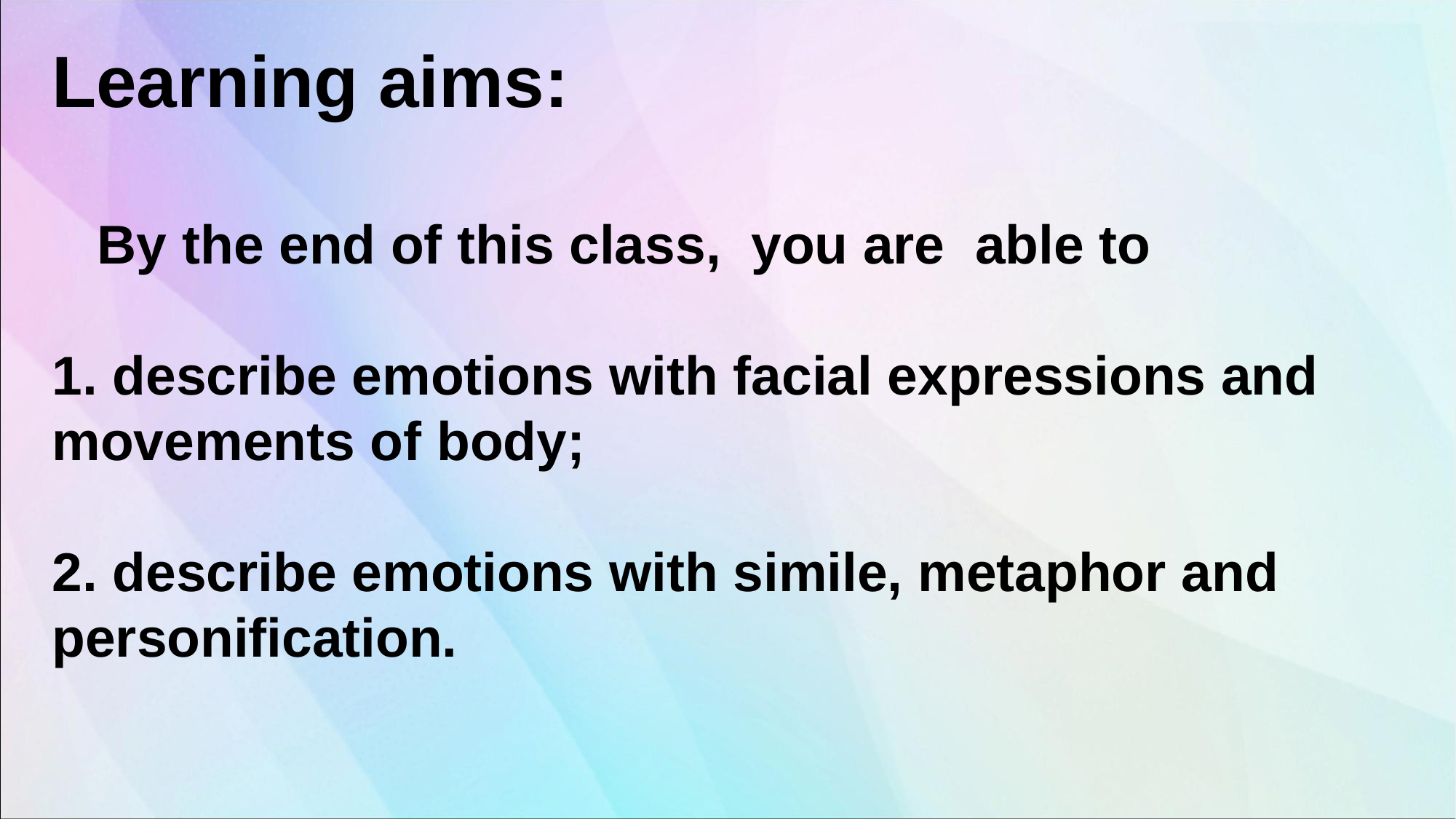

Learning aims:

   By the end of this class,  you are  able to

1. describe emotions with facial expressions and movements of body;

2. describe emotions with simile, metaphor and personification.